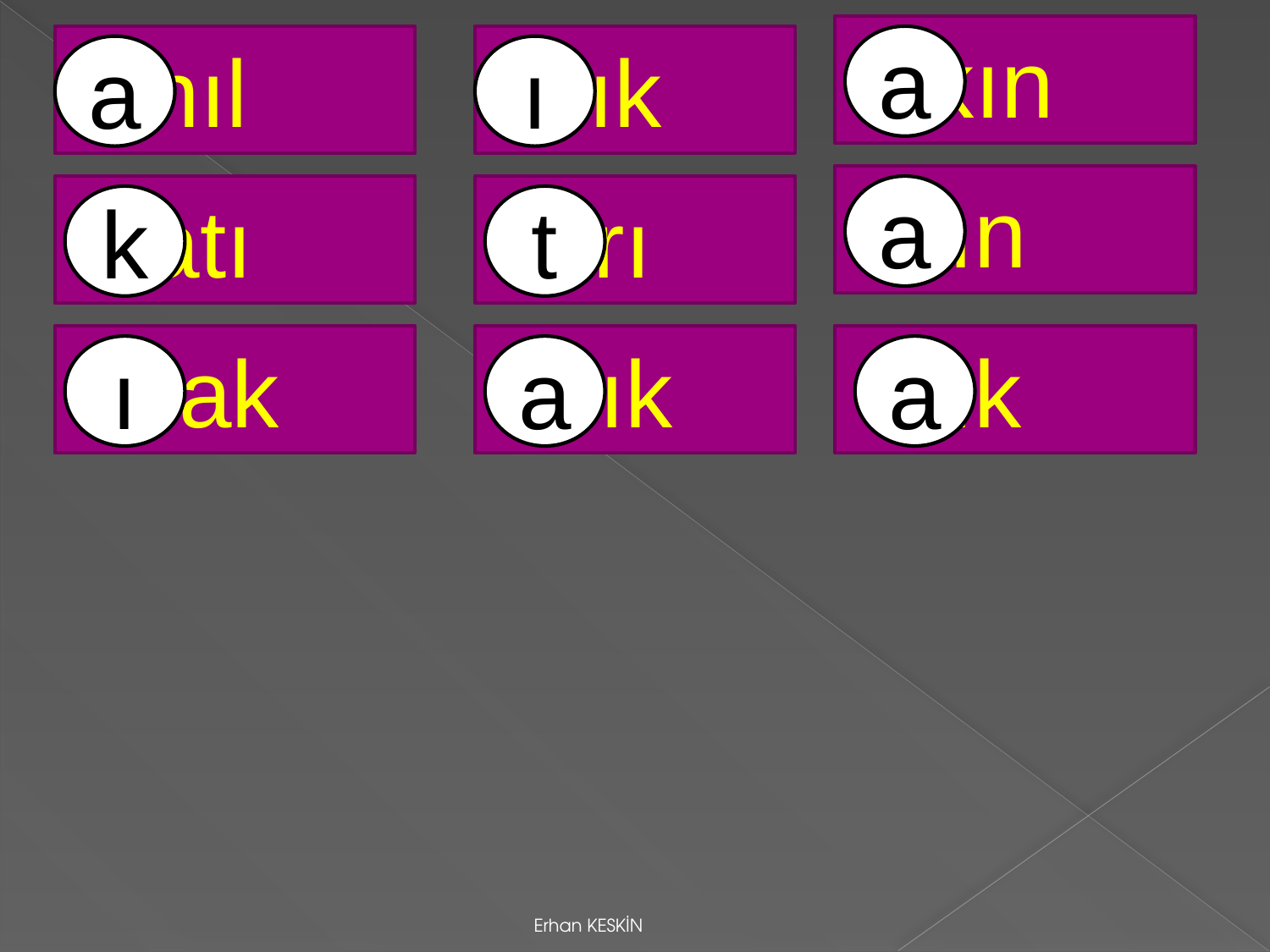

kın
   nıl
   lık
a
a
ı
   lın
   atı
   ırı
a
k
t
   rak
   rık
   lık
ı
a
a
Erhan KESKİN